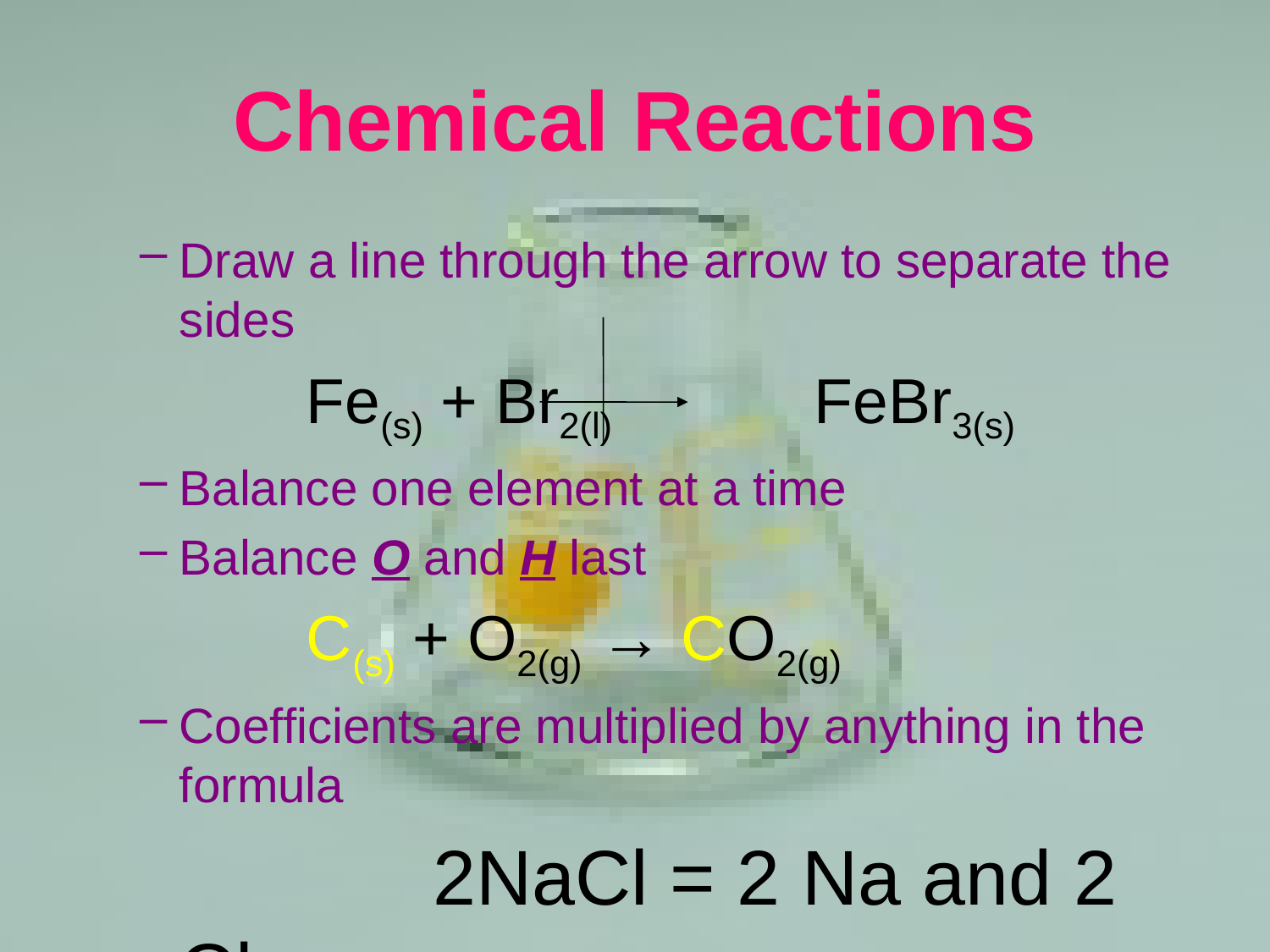

# Chemical Reactions
Draw a line through the arrow to separate the sides
		Fe(s) + Br2(l)		FeBr3(s)
Balance one element at a time
Balance O and H last
		C(s) + O2(g) → CO2(g)
Coefficients are multiplied by anything in the formula
			2NaCl = 2 Na and 2 Cl